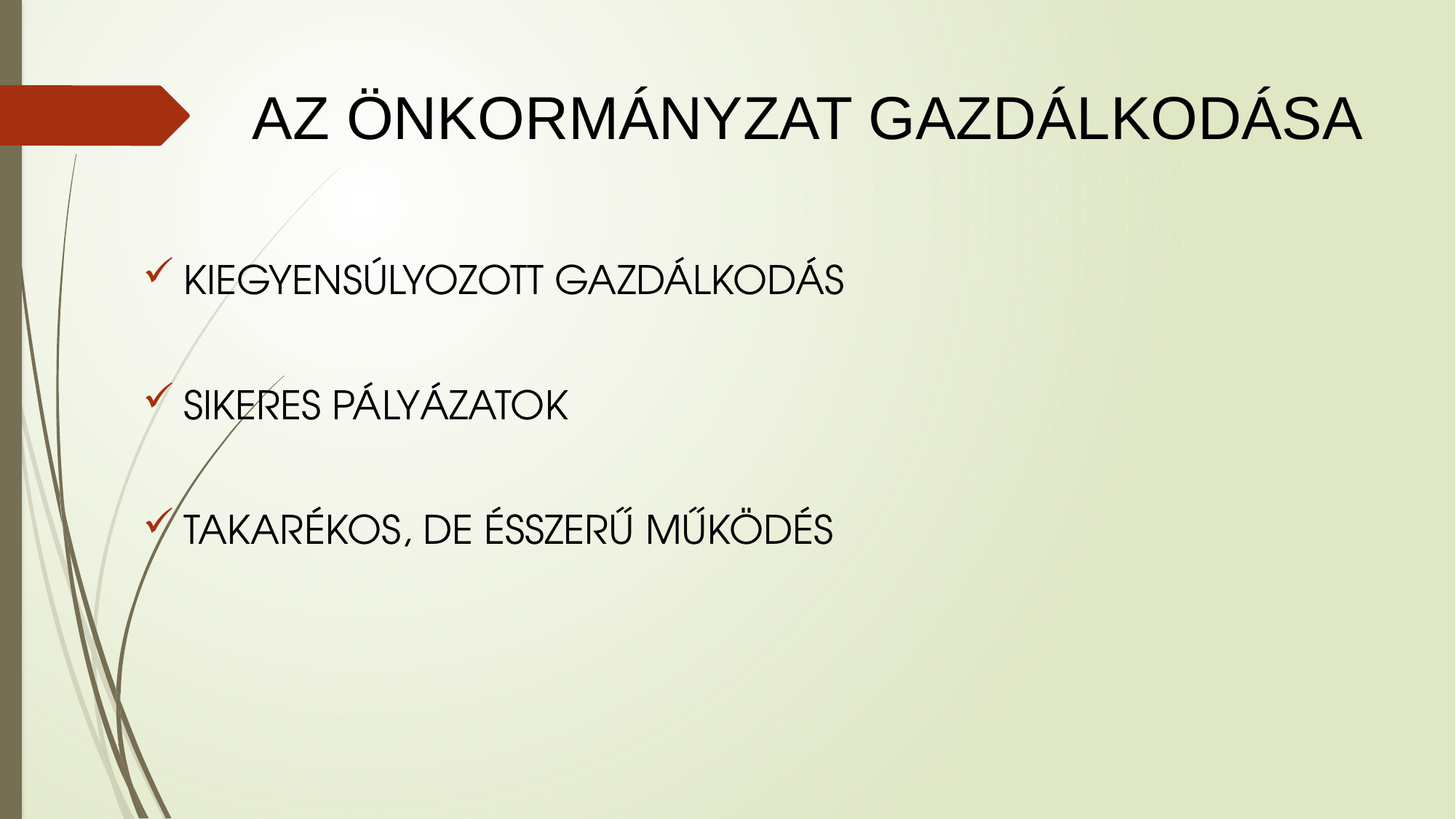

# AZ ÖNKORMÁNYZAT GAZDÁLKODÁSA

KIEGYENSÚLYOZOTT GAZDÁLKODÁS

SIKERES PÁLYÁZATOK

TAKARÉKOS, DE ÉSSZERŰ MŰKÖDÉS